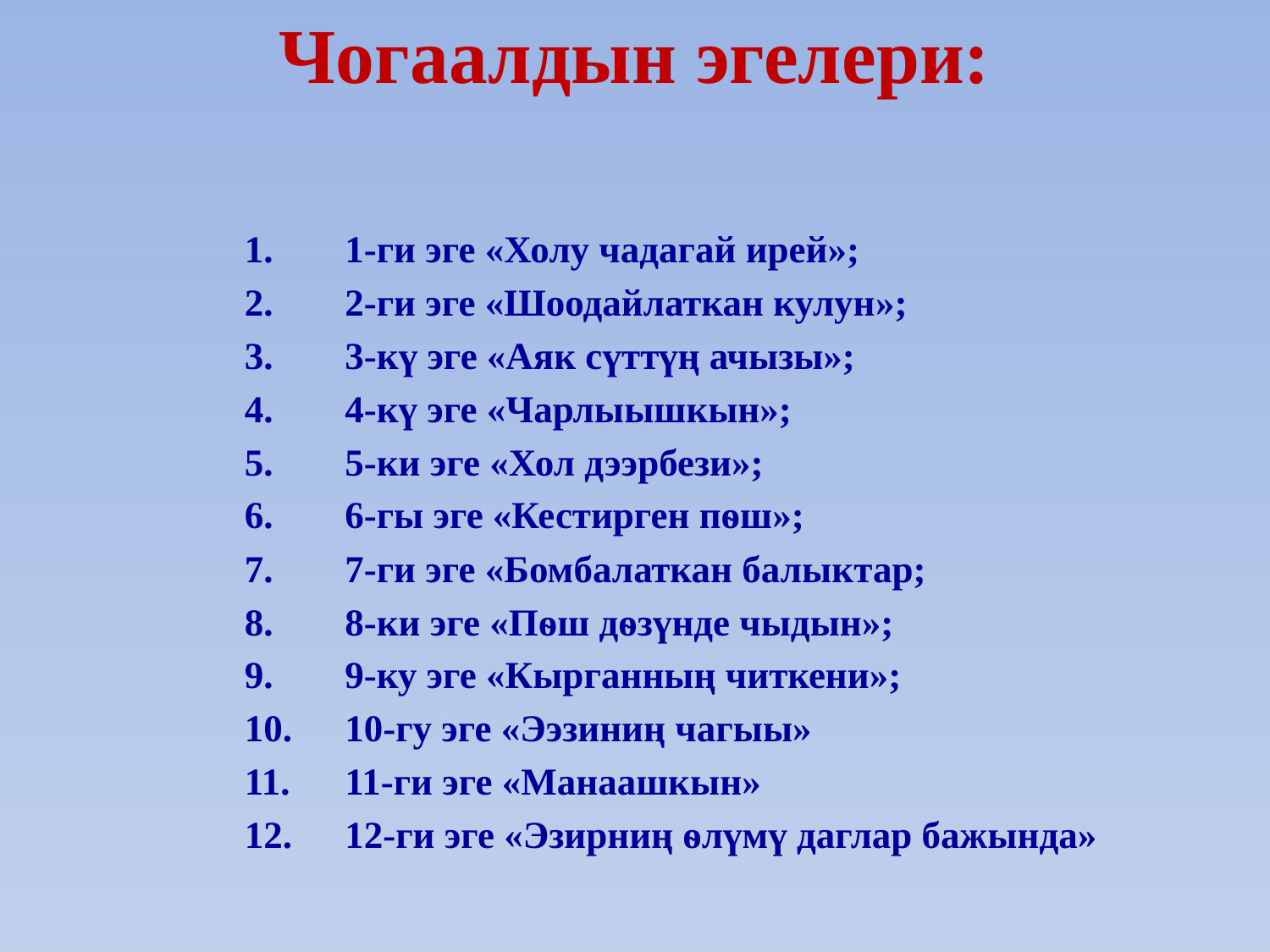

Чогаалдын эгелери:
1-ги эге «Холу чадагай ирей»;
2-ги эге «Шоодайлаткан кулун»;
3-кү эге «Аяк сүттүң ачызы»;
4-кү эге «Чарлыышкын»;
5-ки эге «Хол дээрбези»;
6-гы эге «Кестирген пѳш»;
7-ги эге «Бомбалаткан балыктар;
8-ки эге «Пѳш дѳзүнде чыдын»;
9-ку эге «Кырганның читкени»;
10-гу эге «Ээзиниң чагыы»
11-ги эге «Манаашкын»
12-ги эге «Эзирниң ѳлүмү даглар бажында»